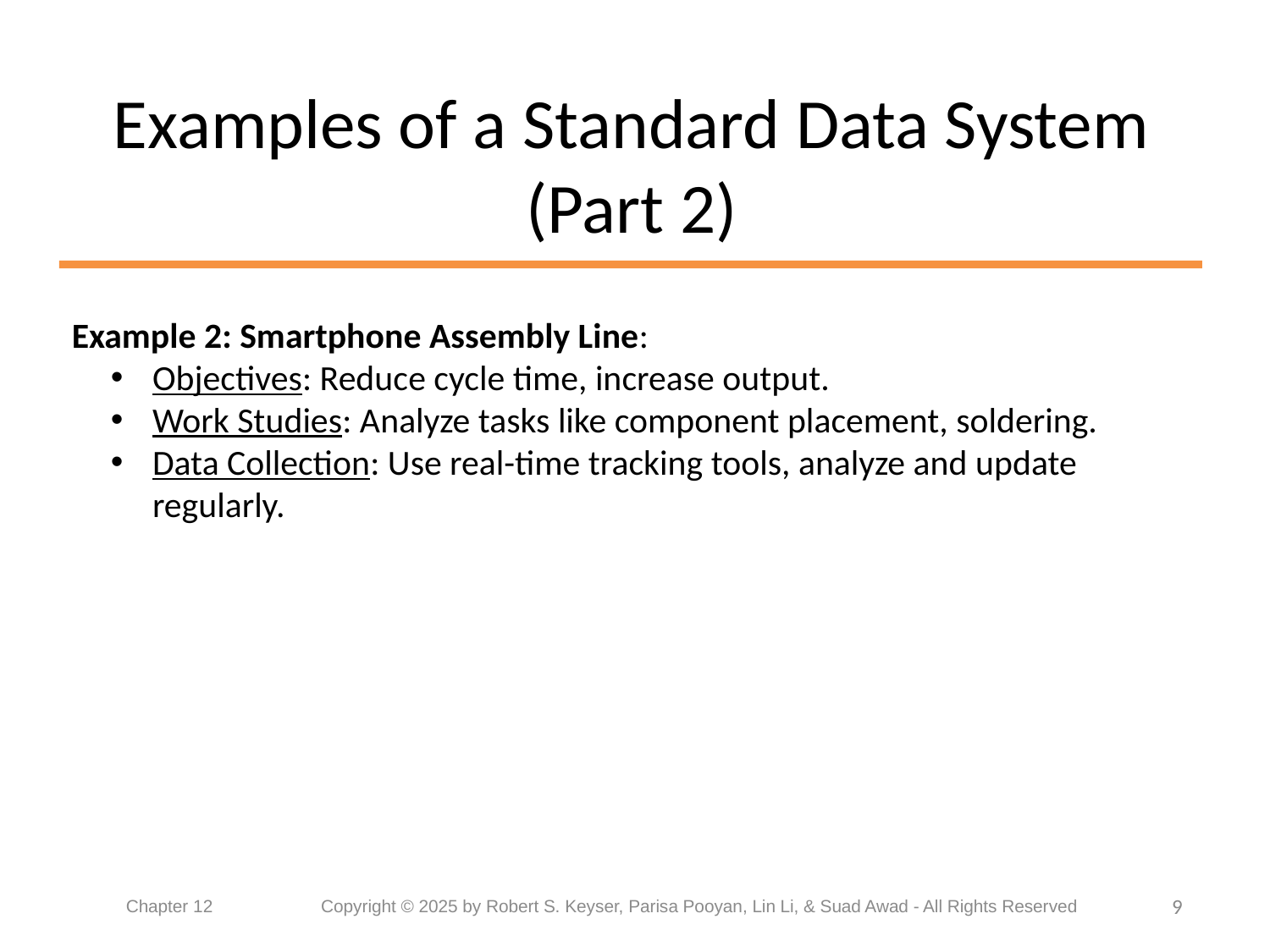

# Examples of a Standard Data System (Part 2)

Example 2: Smartphone Assembly Line:
Objectives: Reduce cycle time, increase output.
Work Studies: Analyze tasks like component placement, soldering.
Data Collection: Use real-time tracking tools, analyze and update regularly.
9
Chapter 12	              Copyright © 2025 by Robert S. Keyser, Parisa Pooyan, Lin Li, & Suad Awad - All Rights Reserved